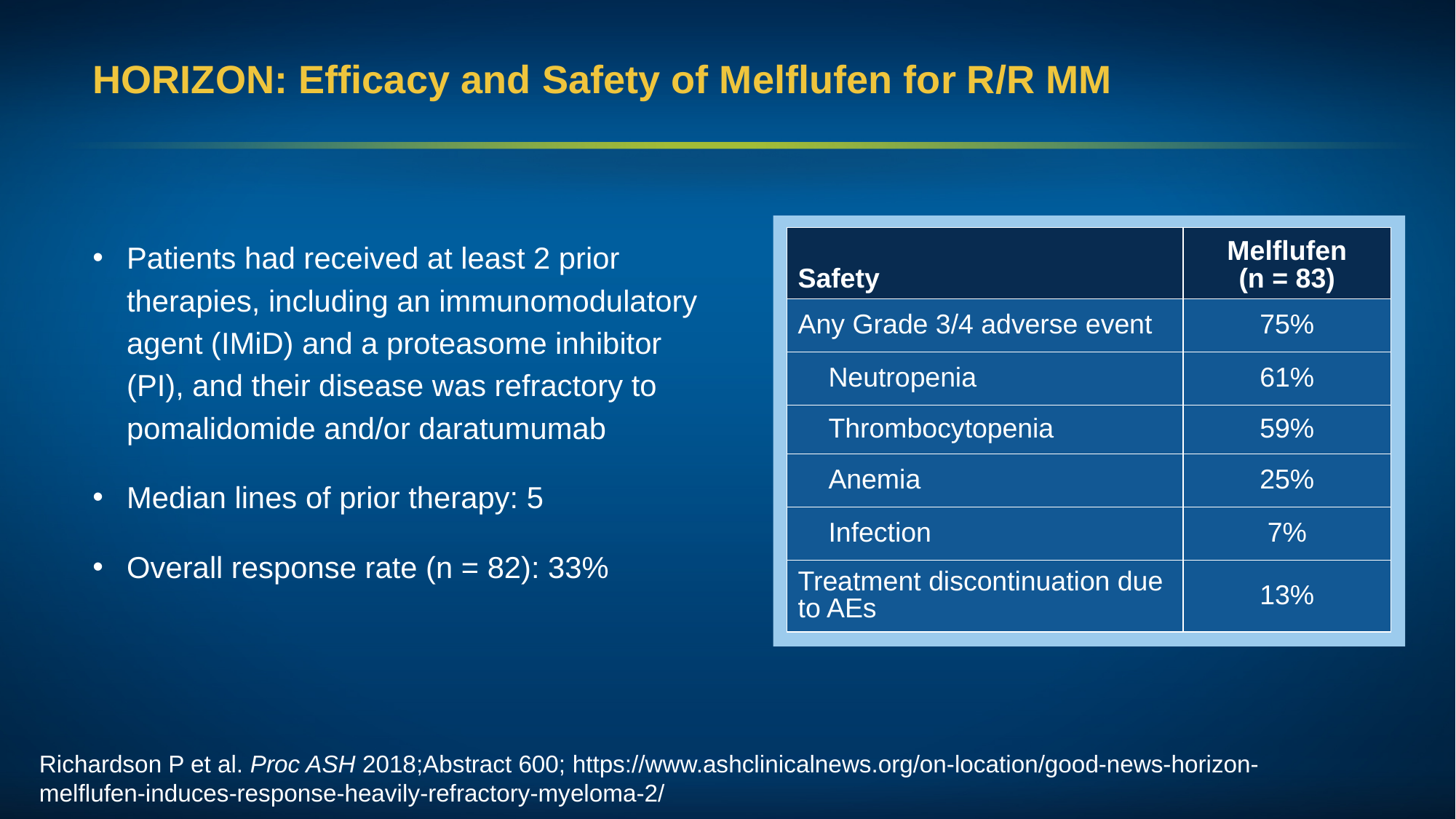

HORIZON: Efficacy and Safety of Melflufen for R/R MM

Patients had received at least 2 prior therapies, including an immunomodulatory agent (IMiD) and a proteasome inhibitor (PI), and their disease was refractory to pomalidomide and/or daratumumab
Median lines of prior therapy: 5
Overall response rate (n = 82): 33%
| Safety | Melflufen (n = 83) |
| --- | --- |
| Any Grade 3/4 adverse event | 75% |
| Neutropenia | 61% |
| Thrombocytopenia | 59% |
| Anemia | 25% |
| Infection | 7% |
| Treatment discontinuation due to AEs | 13% |
Richardson P et al. Proc ASH 2018;Abstract 600; https://www.ashclinicalnews.org/on-location/good-news-horizon-melflufen-induces-response-heavily-refractory-myeloma-2/